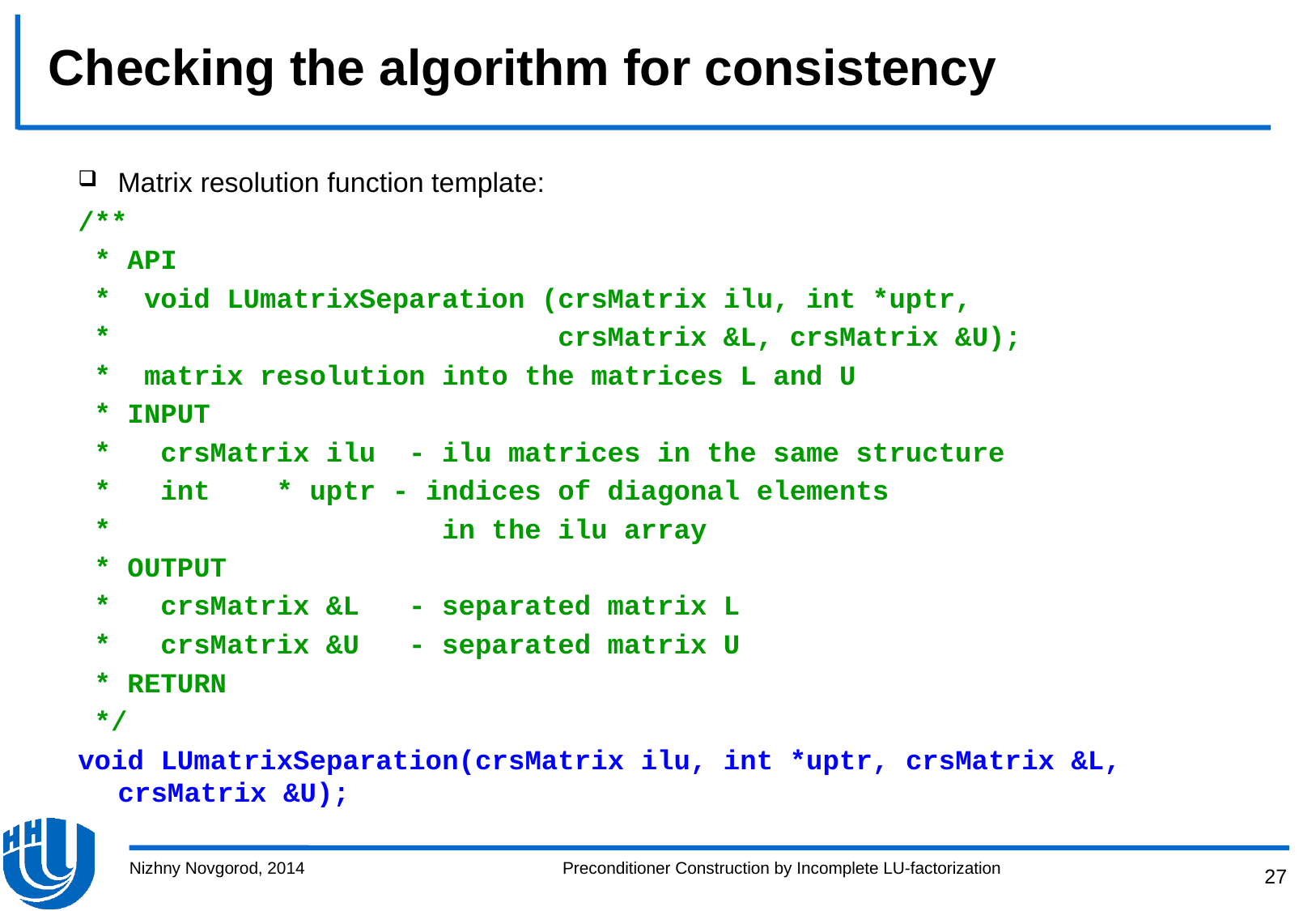

# Checking the algorithm for consistency
Matrix resolution function template:
/**
 * API
 *  void LUmatrixSeparation (crsMatrix ilu, int *uptr,
 *                           crsMatrix &L, crsMatrix &U);
 *  matrix resolution into the matrices L and U
 * INPUT
 *   crsMatrix ilu  - ilu matrices in the same structure
 *   int    * uptr - indices of diagonal elements
 *                    in the ilu array
 * OUTPUT
 *   crsMatrix &L   - separated matrix L
 *   crsMatrix &U   - separated matrix U
 * RETURN
 */
void LUmatrixSeparation(crsMatrix ilu, int *uptr, crsMatrix &L, crsMatrix &U);
Nizhny Novgorod, 2014
Preconditioner Construction by Incomplete LU-factorization